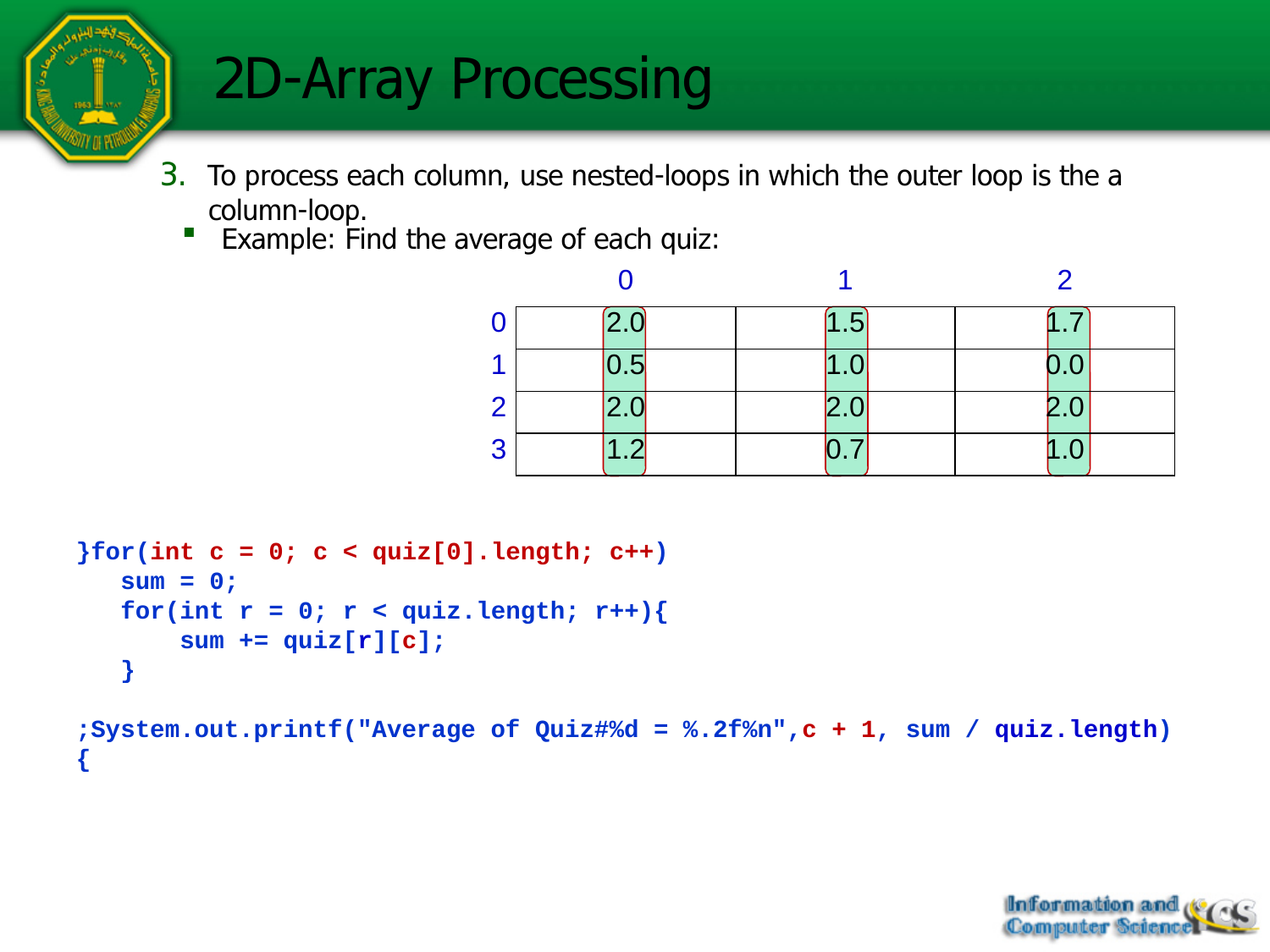

# 2D-Array Processing
3.  To process each column, use nested-loops in which the outer loop is the a column-loop.
 Example: Find the average of each quiz:
|  | 0 | 1 | 2 |
| --- | --- | --- | --- |
| 0 | 2.0 | 1.5 | 1.7 |
| 1 | 0.5 | 1.0 | 0.0 |
| 2 | 2.0 | 2.0 | 2.0 |
| 3 | 1.2 | 0.7 | 1.0 |

for(int c = 0; c < quiz[0].length; c++){
   sum = 0;
   for(int r = 0; r < quiz.length; r++){
       sum += quiz[r][c];
   }

 System.out.printf("Average of Quiz#%d = %.2f%n",c + 1, sum / quiz.length);
}